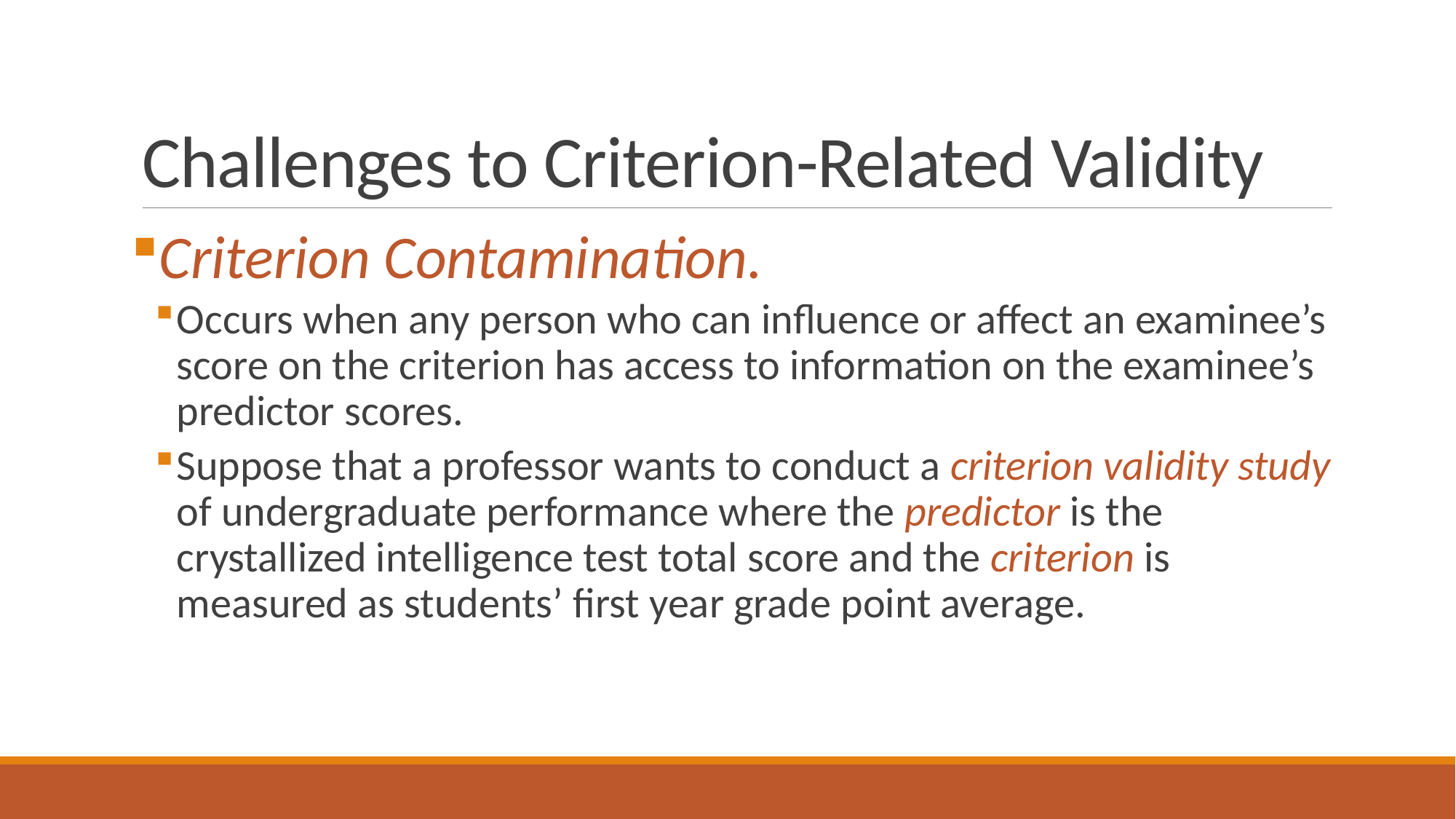

# Challenges to Criterion-Related Validity
Criterion Contamination.
Occurs when any person who can influence or affect an examinee’s score on the criterion has access to information on the examinee’s predictor scores.
Suppose that a professor wants to conduct a criterion validity study of undergraduate performance where the predictor is the crystallized intelligence test total score and the criterion is measured as students’ first year grade point average.